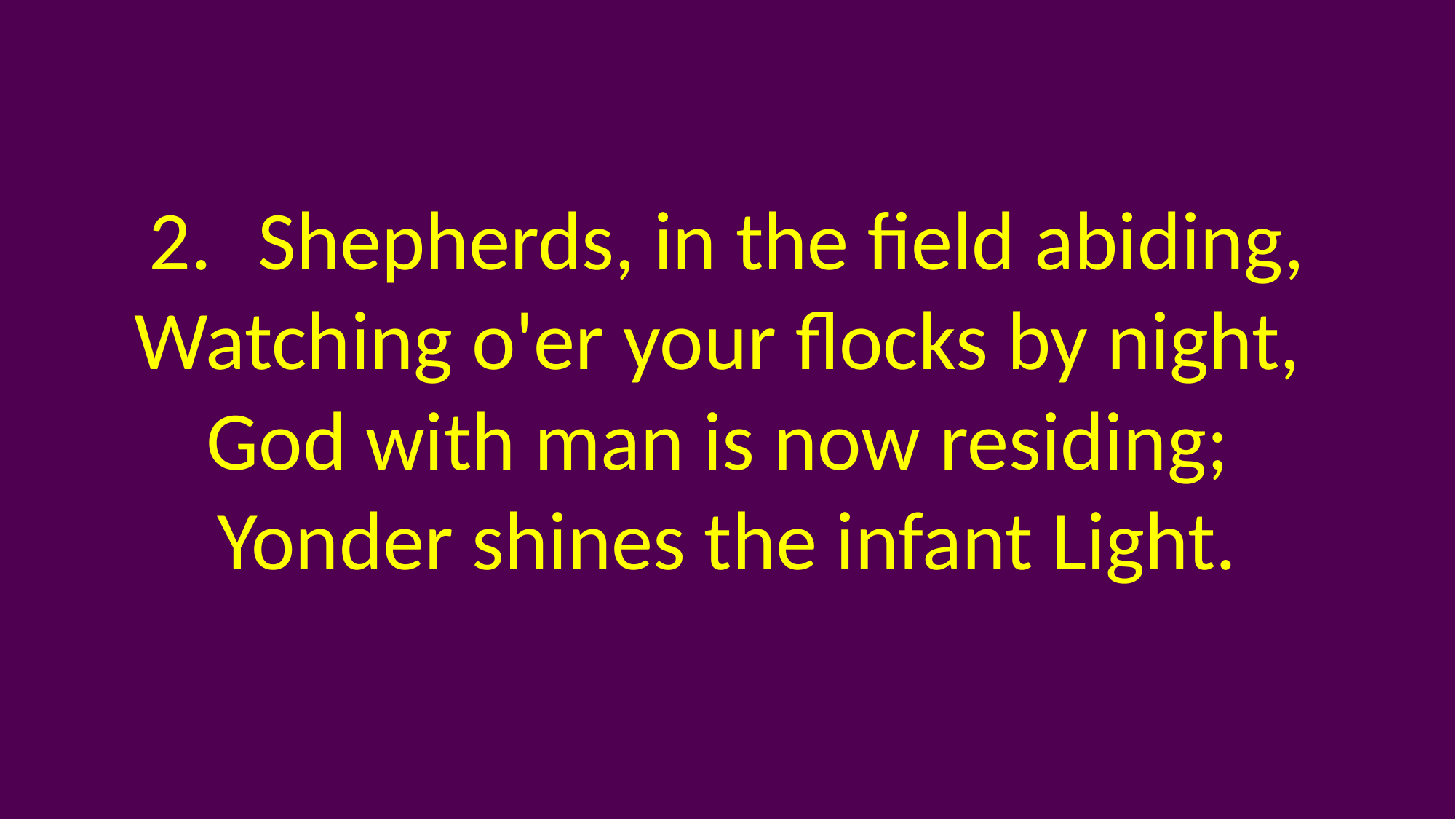

2.	Shepherds, in the field abiding,
Watching o'er your flocks by night,
God with man is now residing;
Yonder shines the infant Light.